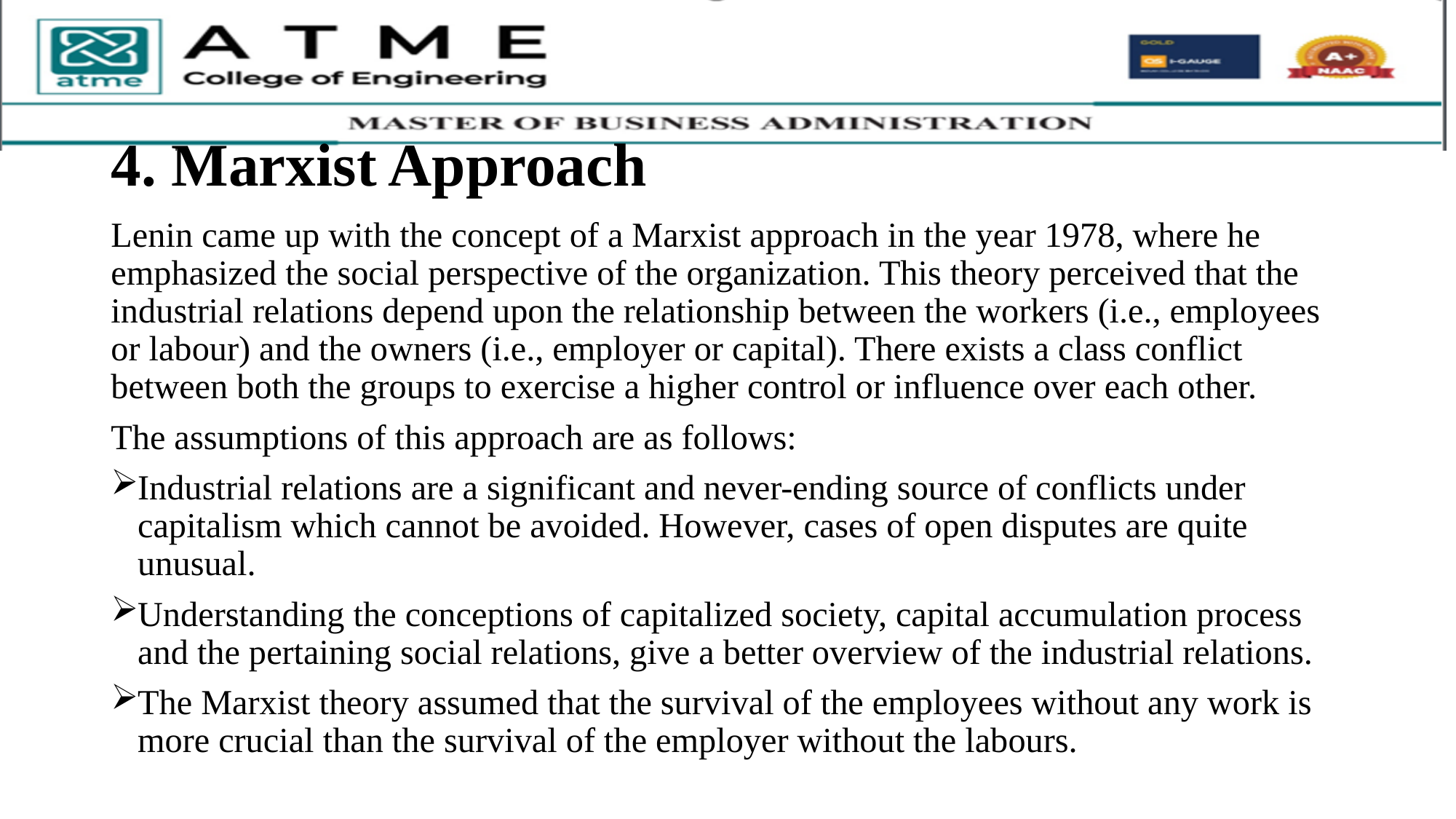

# 4. Marxist Approach
Lenin came up with the concept of a Marxist approach in the year 1978, where he emphasized the social perspective of the organization. This theory perceived that the industrial relations depend upon the relationship between the workers (i.e., employees or labour) and the owners (i.e., employer or capital). There exists a class conflict between both the groups to exercise a higher control or influence over each other.
The assumptions of this approach are as follows:
Industrial relations are a significant and never-ending source of conflicts under capitalism which cannot be avoided. However, cases of open disputes are quite unusual.
Understanding the conceptions of capitalized society, capital accumulation process and the pertaining social relations, give a better overview of the industrial relations.
The Marxist theory assumed that the survival of the employees without any work is more crucial than the survival of the employer without the labours.